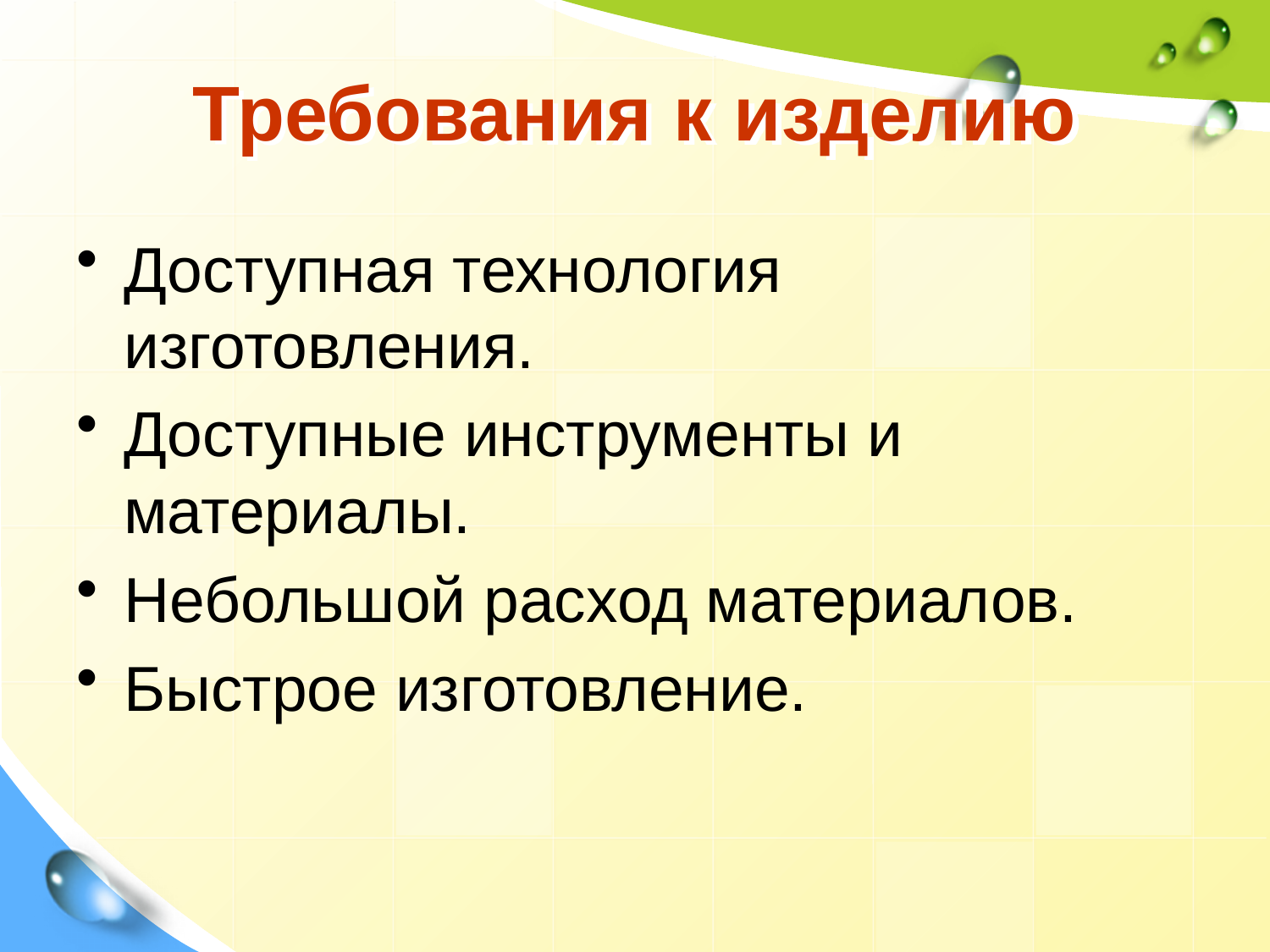

# Требования к изделию
Доступная технология изготовления.
Доступные инструменты и материалы.
Небольшой расход материалов.
Быстрое изготовление.